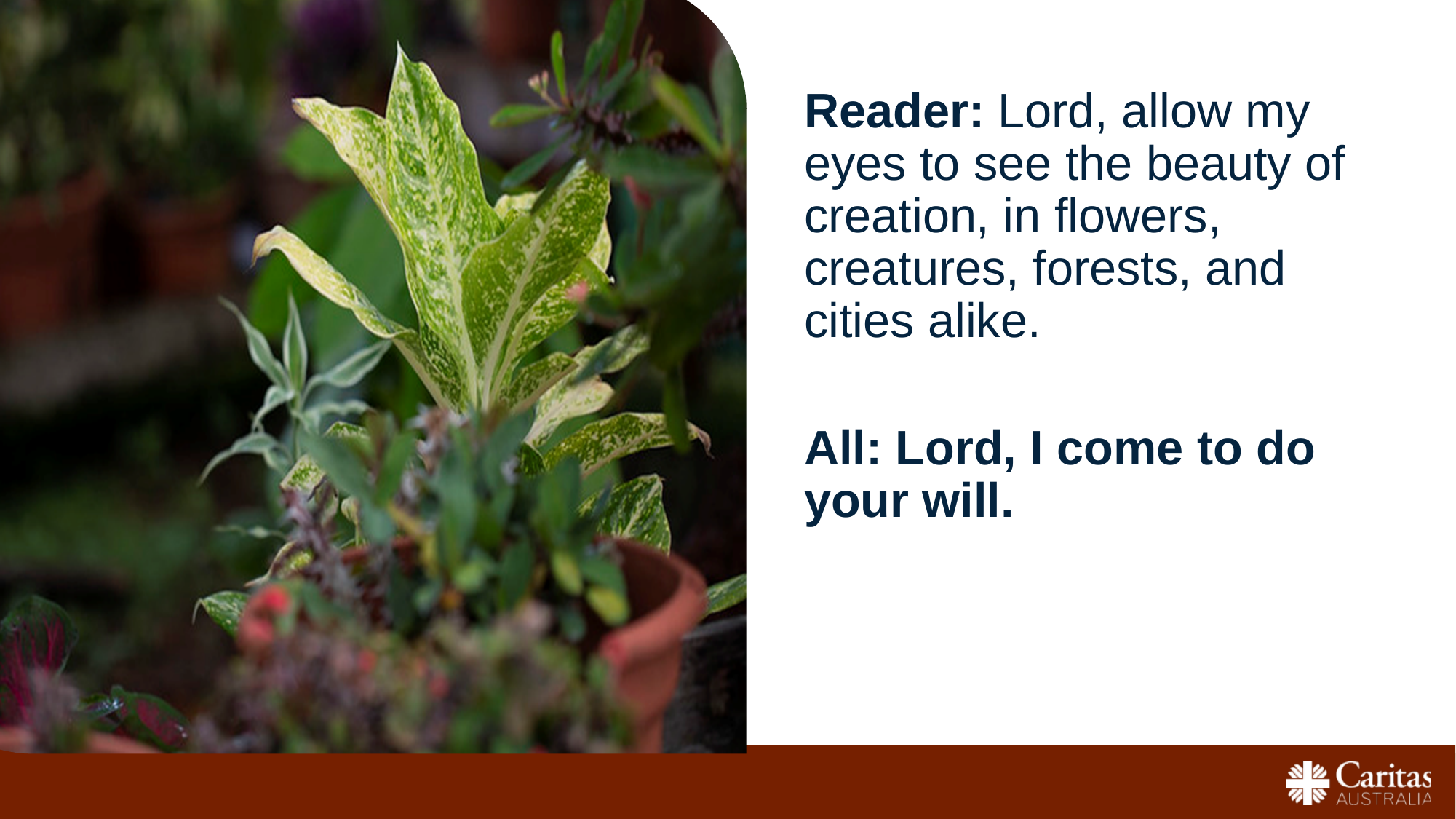

Reader: Lord, allow my eyes to see the beauty of creation, in flowers, creatures, forests, and cities alike.

All: Lord, I come to do your will.